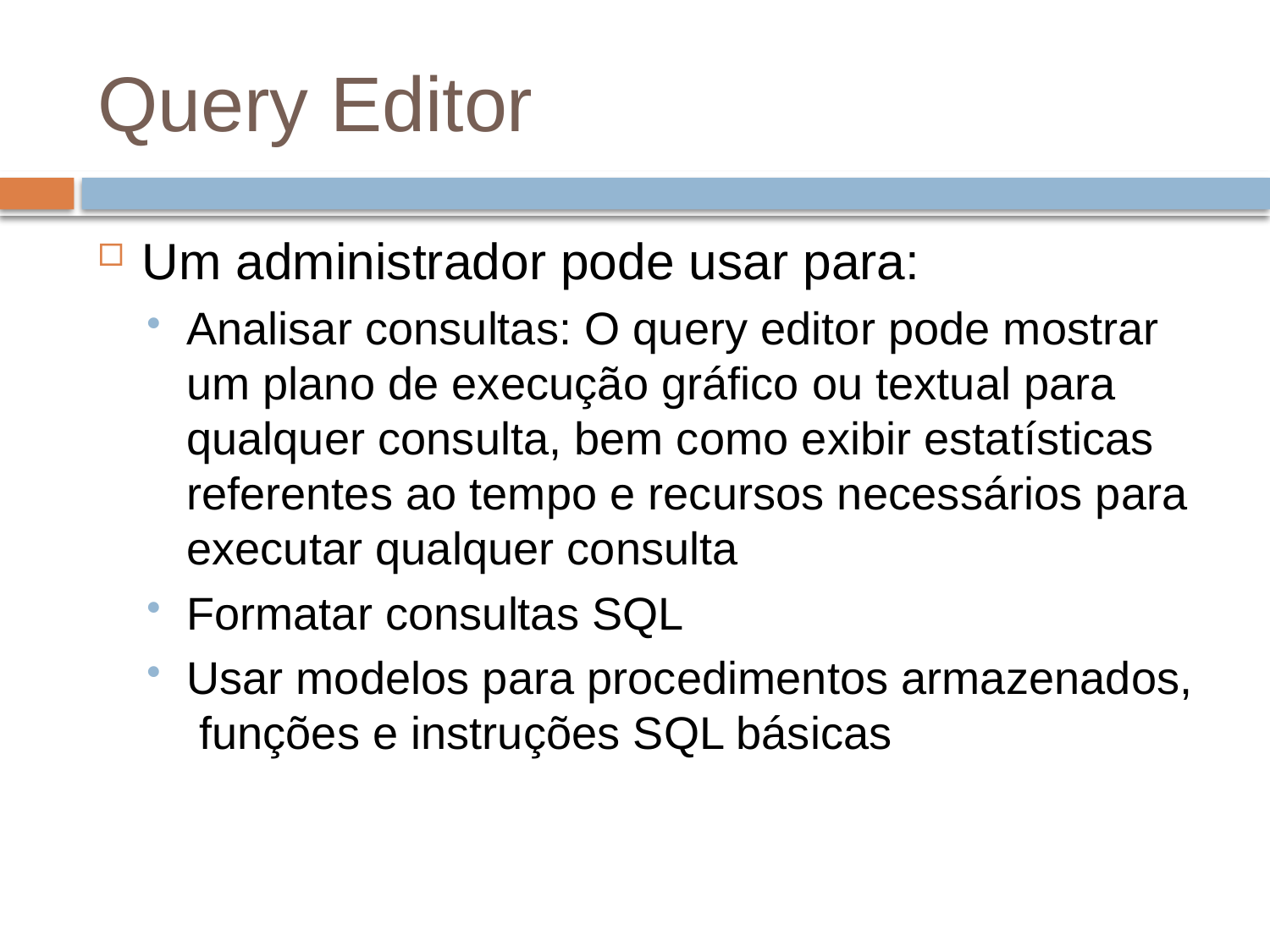

# Query Editor
Um administrador pode usar para:
Analisar consultas: O query editor pode mostrar um plano de execução gráfico ou textual para qualquer consulta, bem como exibir estatísticas referentes ao tempo e recursos necessários para executar qualquer consulta
Formatar consultas SQL
Usar modelos para procedimentos armazenados,  funções e instruções SQL básicas